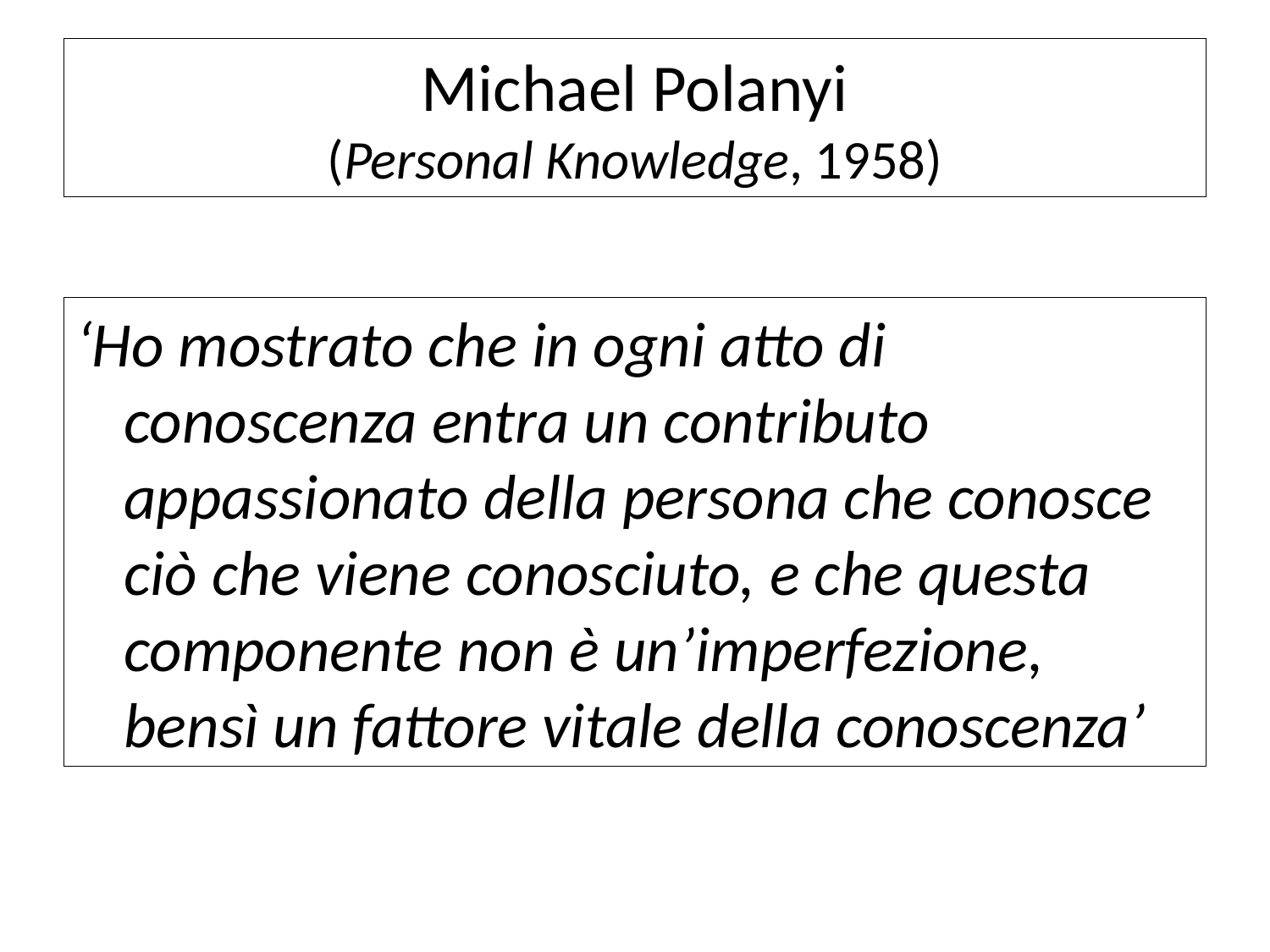

# Michael Polanyi (Personal Knowledge, 1958)
‘Ho mostrato che in ogni atto di conoscenza entra un contributo appassionato della persona che conosce ciò che viene conosciuto, e che questa componente non è un’imperfezione, bensì un fattore vitale della conoscenza’